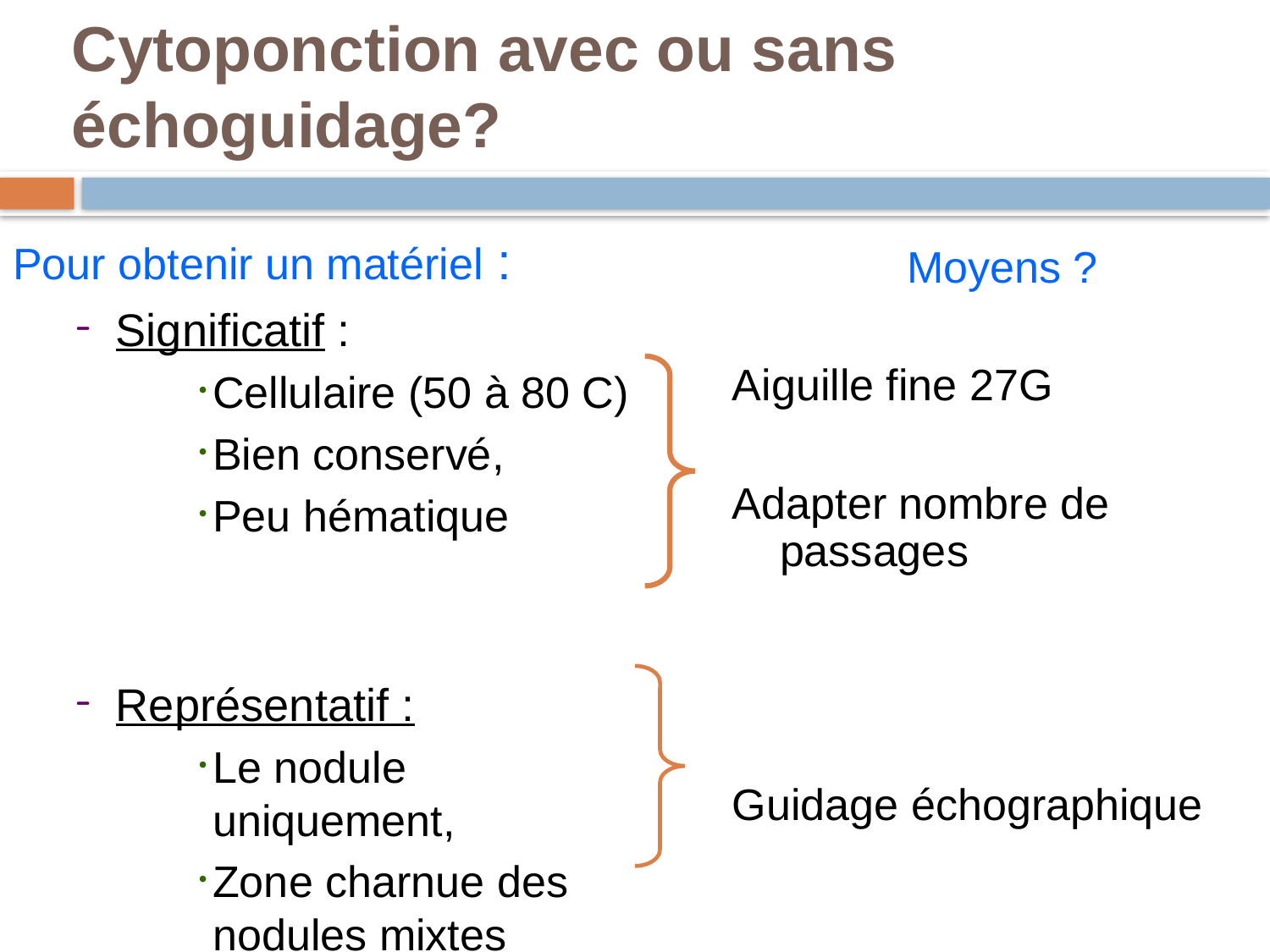

Cytoponction avec ou sans échoguidage?
Pour obtenir un matériel :
Significatif :
Cellulaire (50 à 80 C)
Bien conservé,
Peu hématique

Représentatif :
Le nodule uniquement,
Zone charnue des nodules mixtes
		Moyens ?

Aiguille fine 27G

Adapter nombre de passages

Guidage échographique